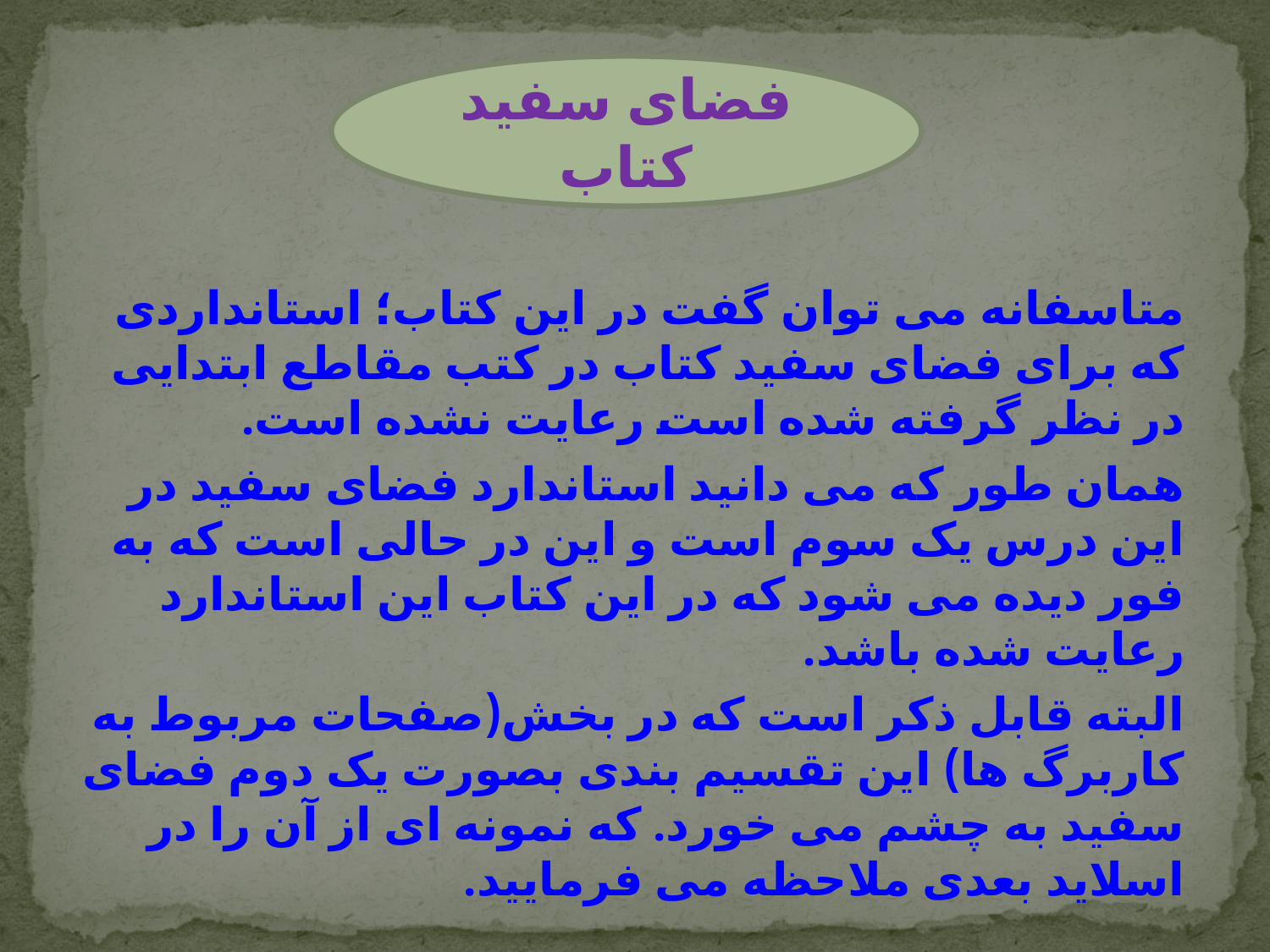

فضای سفید کتاب

متاسفانه می توان گفت در این کتاب؛ استانداردی که برای فضای سفید کتاب در کتب مقاطع ابتدایی در نظر گرفته شده است رعایت نشده است.
همان طور که می دانید استاندارد فضای سفید در این درس یک سوم است و این در حالی است که به فور دیده می شود که در این کتاب این استاندارد رعایت شده باشد.
البته قابل ذکر است که در بخش(صفحات مربوط به کاربرگ ها) این تقسیم بندی بصورت یک دوم فضای سفید به چشم می خورد. که نمونه ای از آن را در اسلاید بعدی ملاحظه می فرمایید.